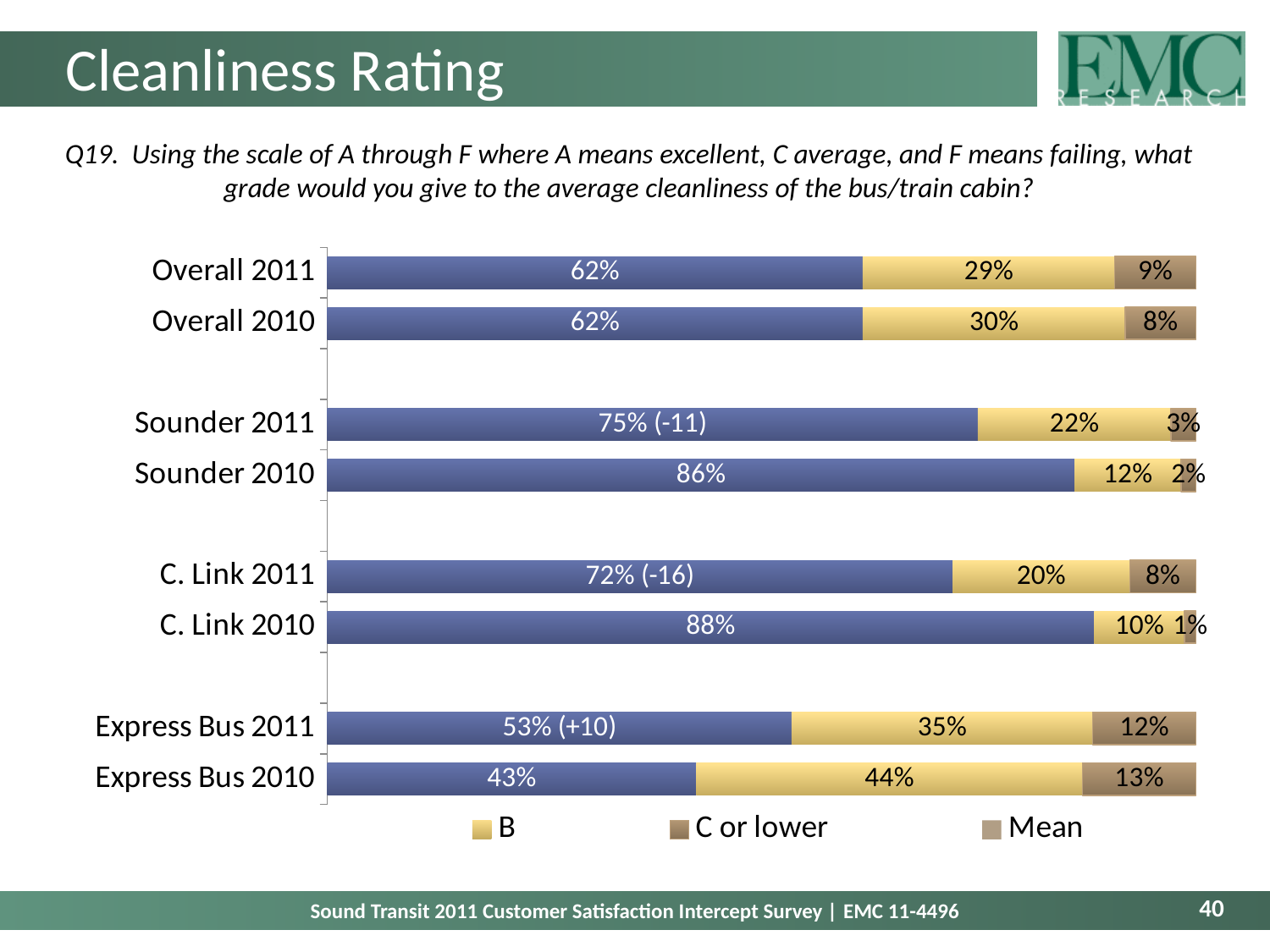

# Cleanliness Rating
Q19.  Using the scale of A through F where A means excellent, C average, and F means failing, what grade would you give to the average cleanliness of the bus/train cabin?

### Chart

| Category | A | B | C or lower | Mean |
|---|---|---|---|---|
| Overall 2011 | 0.616438604792896 | 0.29006182096785404 | 0.0934995742392454 | None |
| Overall 2010 | 0.6166463794417759 | 0.3018702550212693 | 0.08148328049404857 | None |
|  | None | None | None | None |
| Sounder 2011 | 0.7490241742848797 | 0.22221330695896863 | 0.028762518756152863 | None |
| Sounder 2010 | 0.860510704424106 | 0.1225948255647309 | 0.016894470011162756 | None |
|  | None | None | None | None |
| C. Link 2011 | 0.7199890564897483 | 0.20409799750095892 | 0.07591294600929363 | None |
| C. Link 2010 | 0.8830620143903094 | 0.10401324489530012 | 0.012924740714389715 | None |
|  | None | None | None | None |
| Express Bus 2011 | 0.5346534653465309 | 0.3465346534653441 | 0.1188118811881181 | None |
| Express Bus 2010 | 0.42500133797000117 | 0.44439994719814835 | 0.13059871483185292 | None |